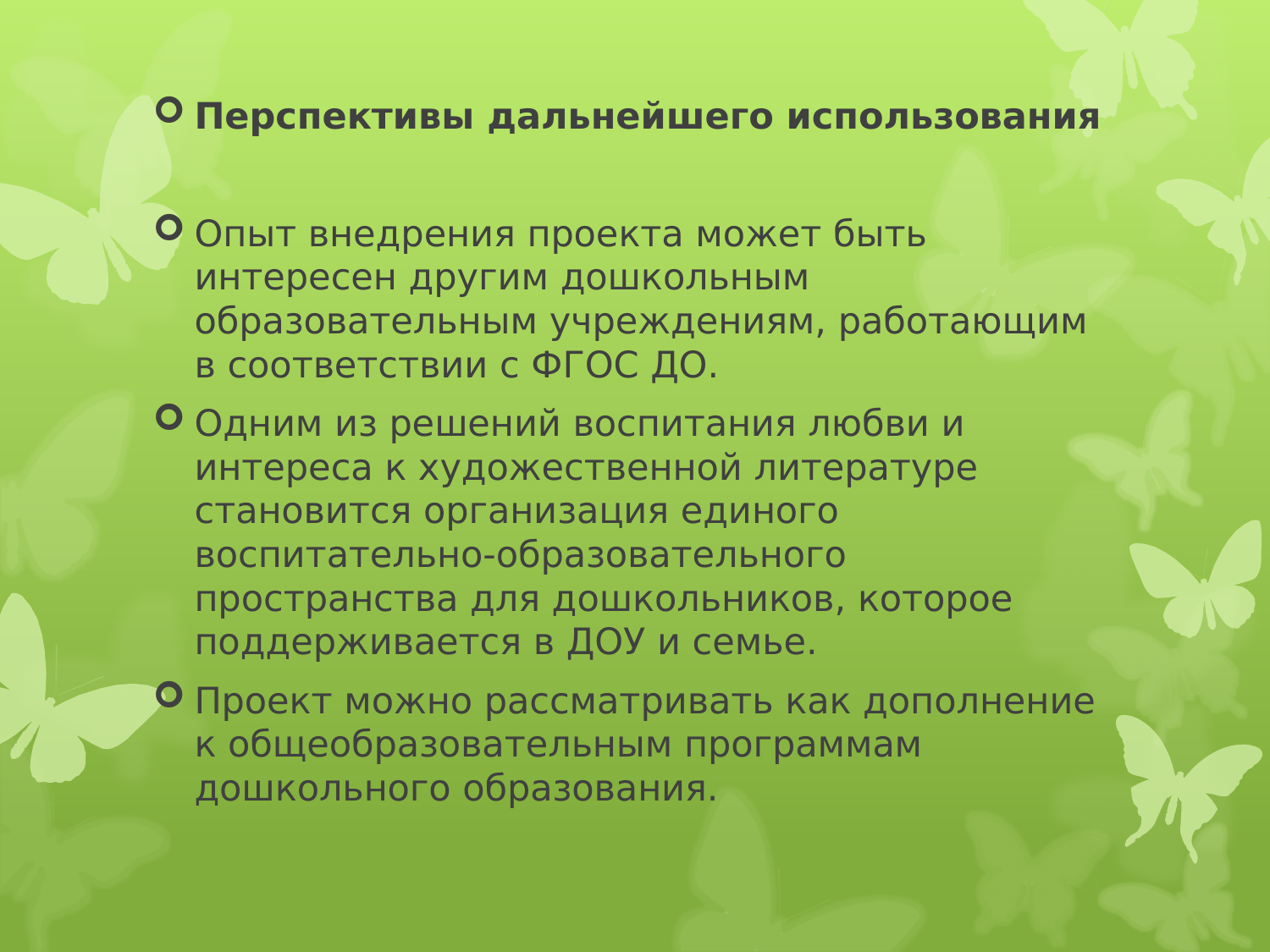

Перспективы дальнейшего использования

Опыт внедрения проекта может быть интересен другим дошкольным образовательным учреждениям, работающим в соответствии с ФГОС ДО.
Одним из решений воспитания любви и интереса к художественной литературе становится организация единого воспитательно-образовательного пространства для дошкольников, которое поддерживается в ДОУ и семье.
Проект можно рассматривать как дополнение к общеобразовательным программам дошкольного образования.